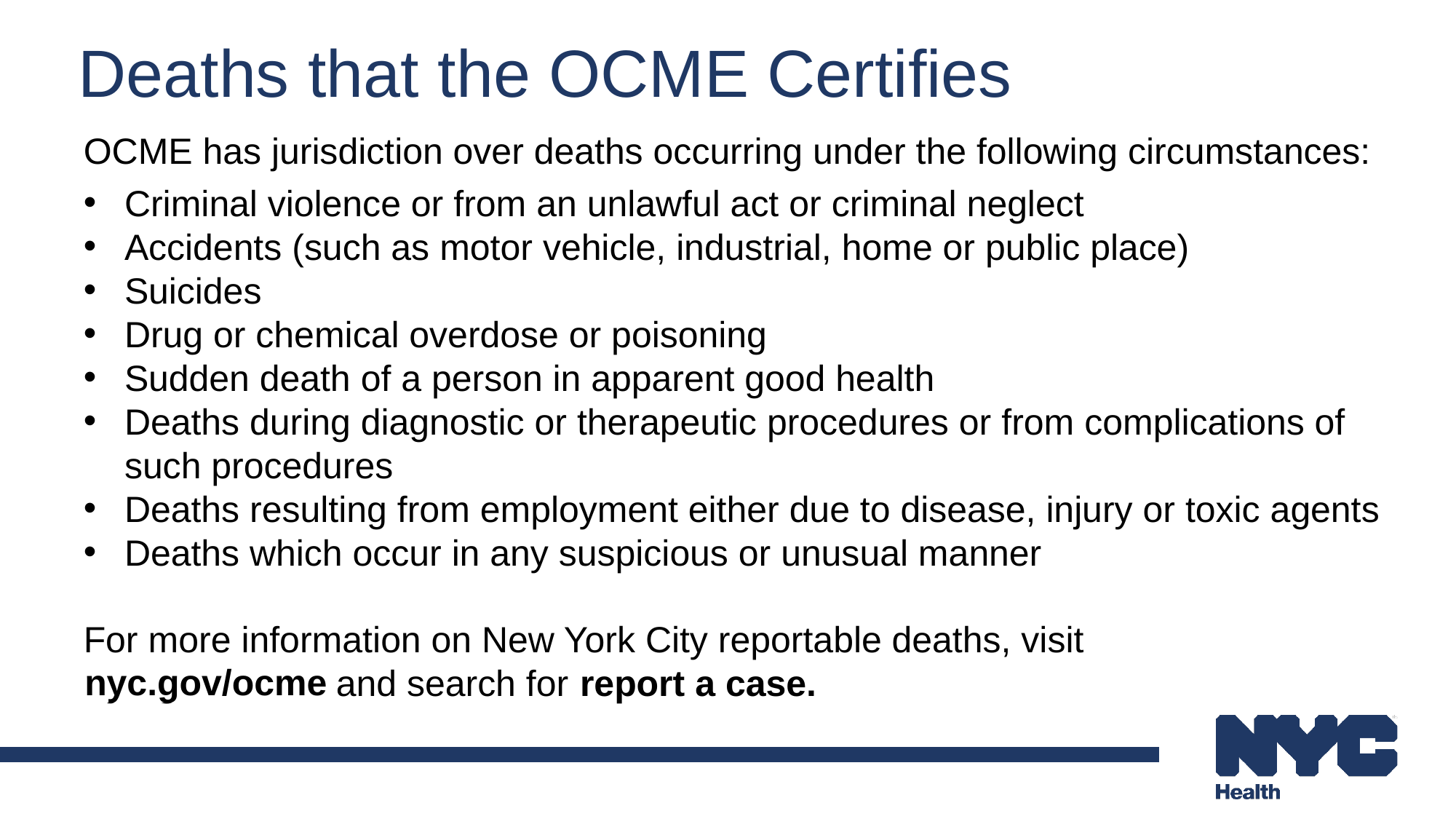

# Deaths that the OCME Certifies
OCME has jurisdiction over deaths occurring under the following circumstances:
Criminal violence or from an unlawful act or criminal neglect
Accidents (such as motor vehicle, industrial, home or public place)
Suicides
Drug or chemical overdose or poisoning
Sudden death of a person in apparent good health
Deaths during diagnostic or therapeutic procedures or from complications of such procedures
Deaths resulting from employment either due to disease, injury or toxic agents
Deaths which occur in any suspicious or unusual manner

For more information on New York City reportable deaths, visit nyc.gov/ocme and search for
nyc.gov/ocme
report a case.